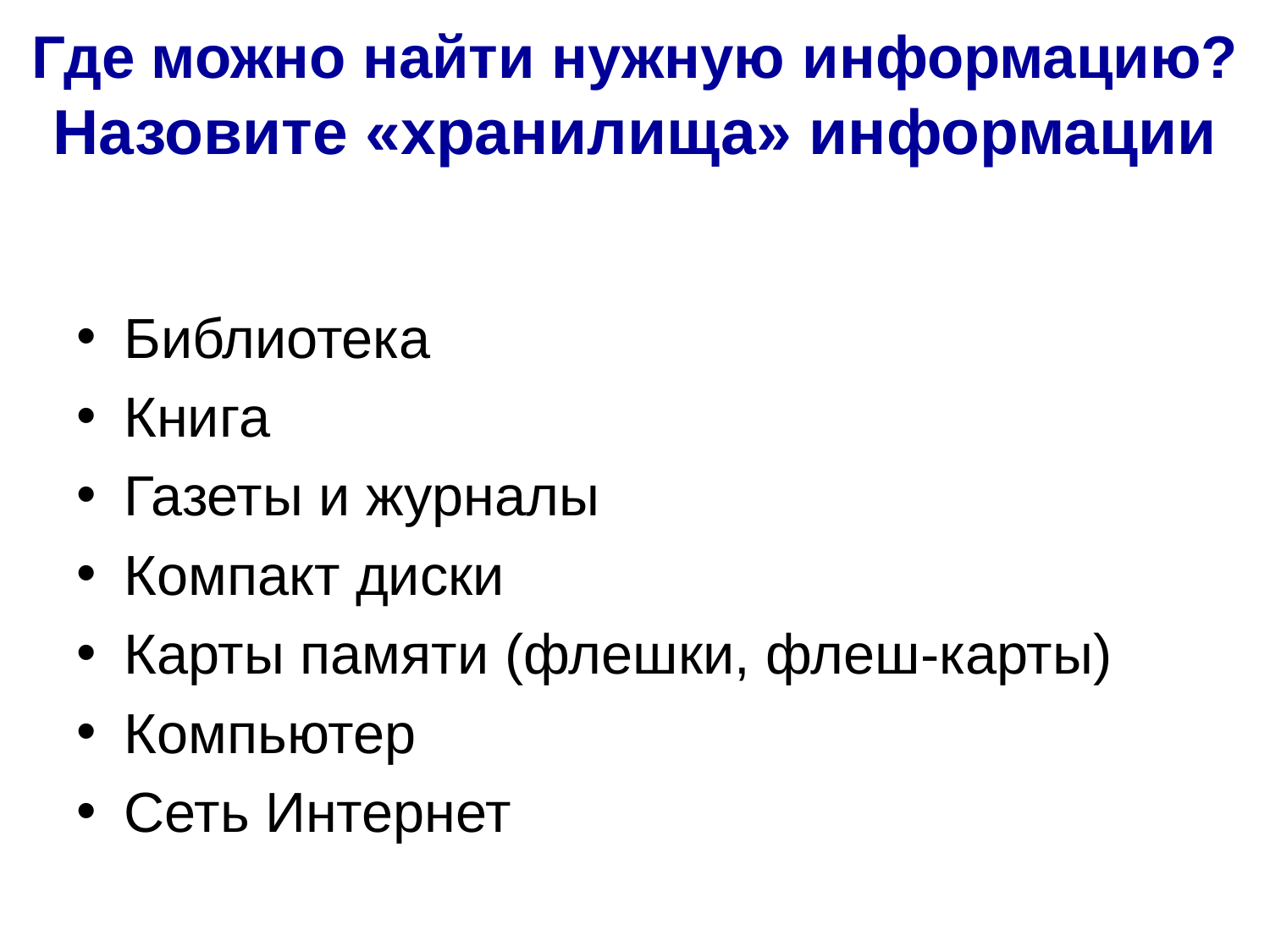

# Где можно найти нужную информацию? Назовите «хранилища» информации
Библиотека
Книга
Газеты и журналы
Компакт диски
Карты памяти (флешки, флеш-карты)
Компьютер
Сеть Интернет